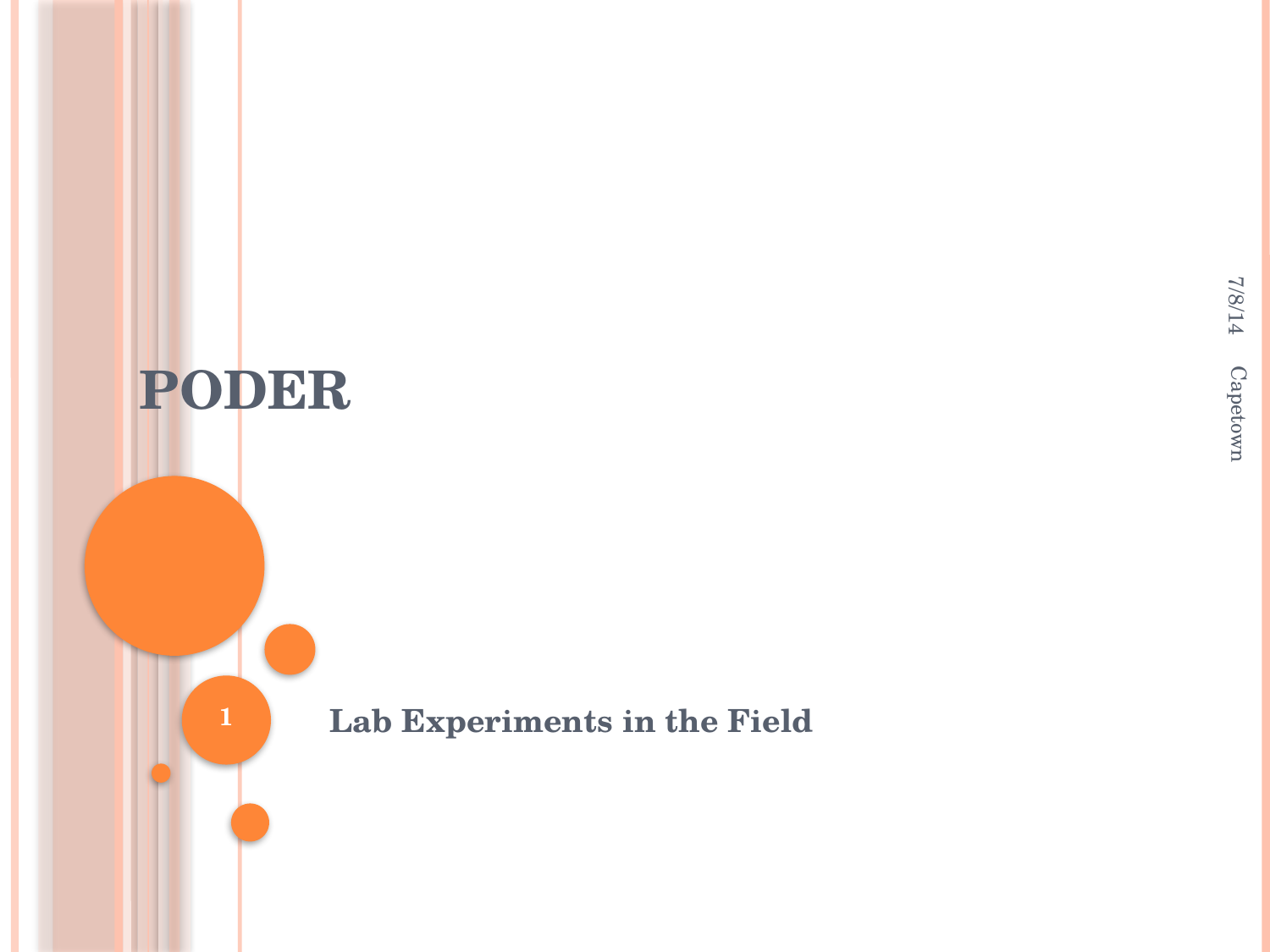

7/8/14
# PODER
Capetown
1
Lab Experiments in the Field